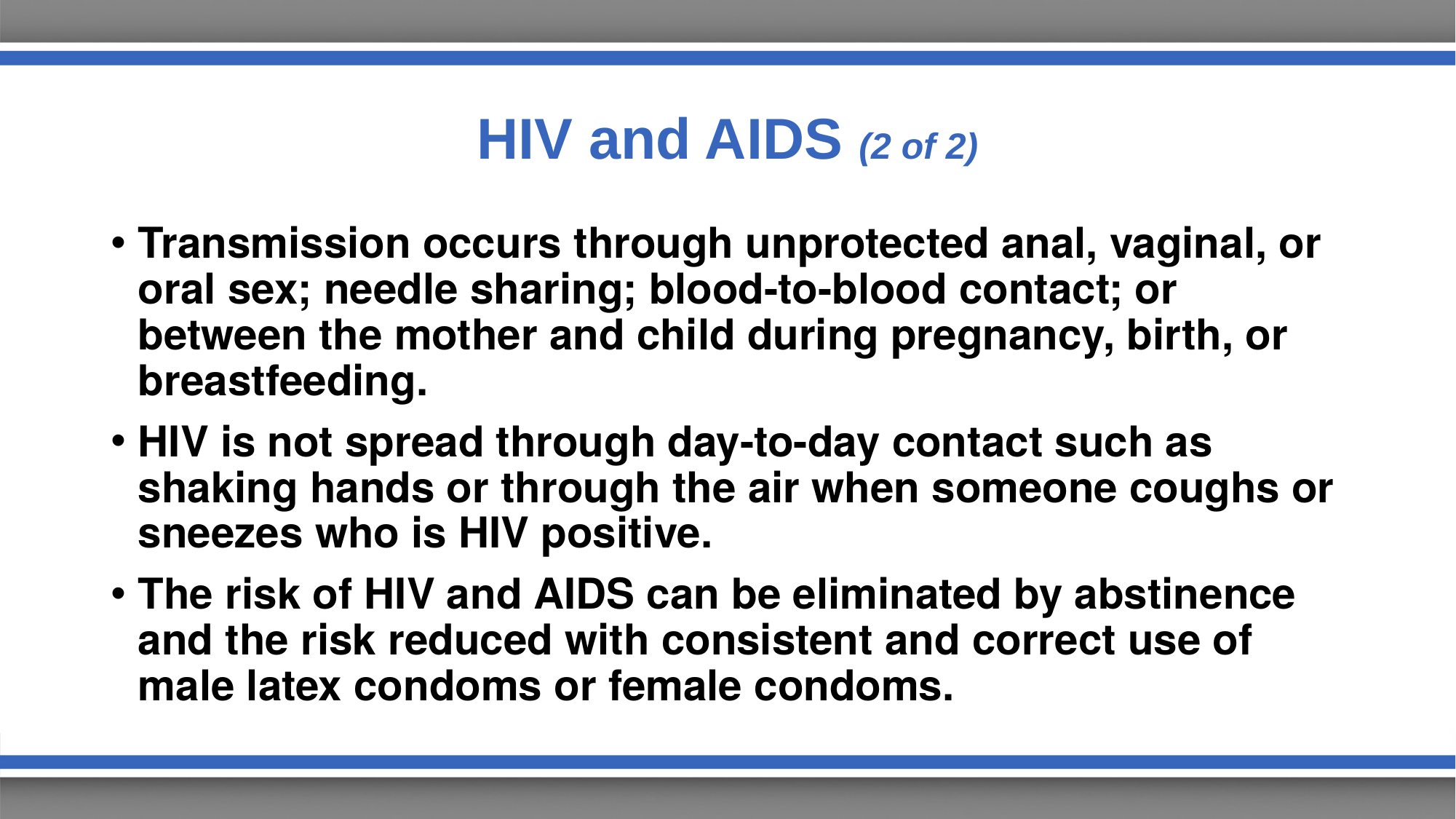

# HIV and AIDS (2 of 2)
Transmission occurs through unprotected anal, vaginal, or oral sex; needle sharing; blood-to-blood contact; or between the mother and child during pregnancy, birth, or breastfeeding.
HIV is not spread through day-to-day contact such as shaking hands or through the air when someone coughs or sneezes who is HIV positive.
The risk of HIV and AIDS can be eliminated by abstinence and the risk reduced with consistent and correct use of male latex condoms or female condoms.